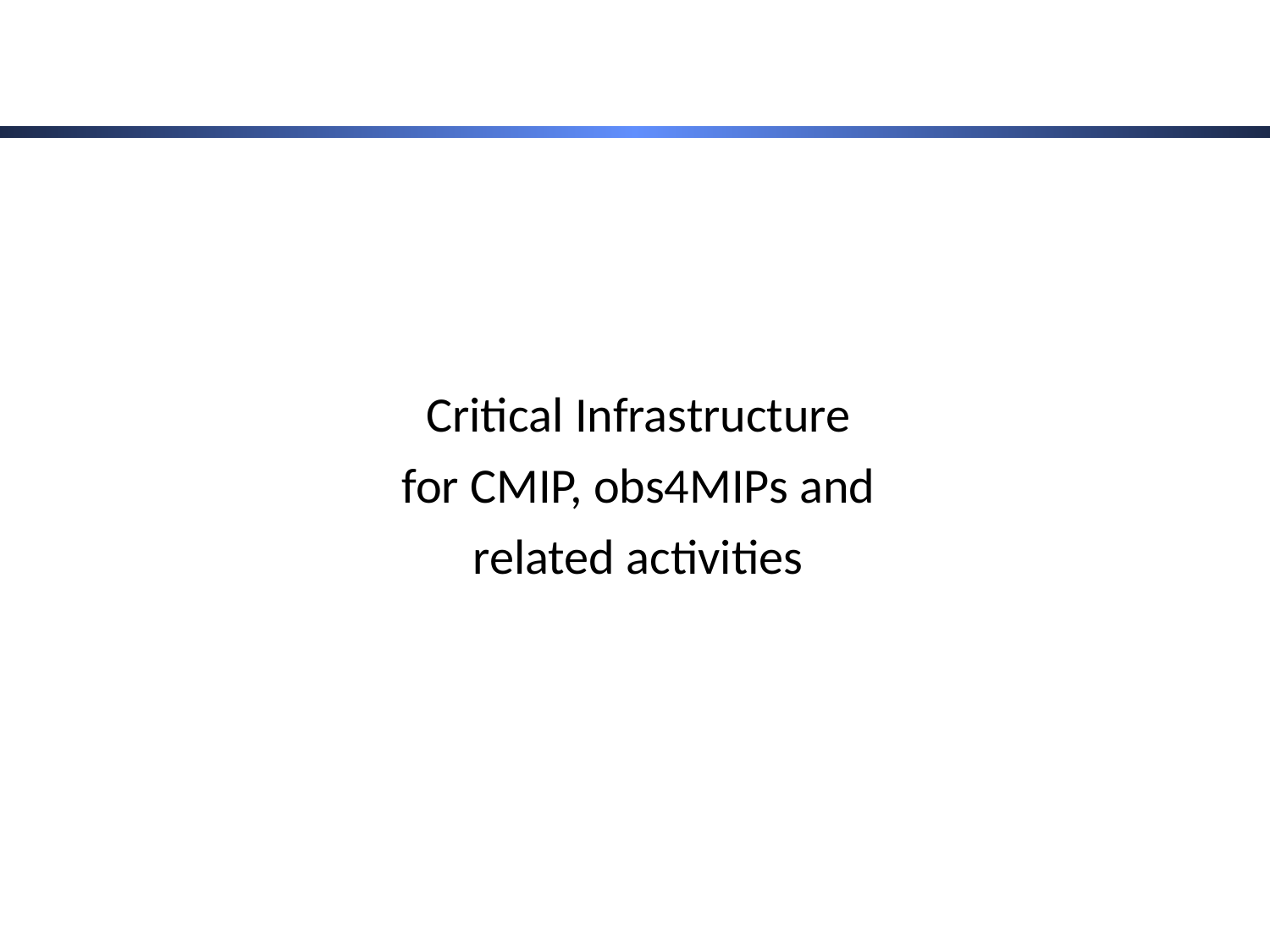

Critical Infrastructure
for CMIP, obs4MIPs and related activities